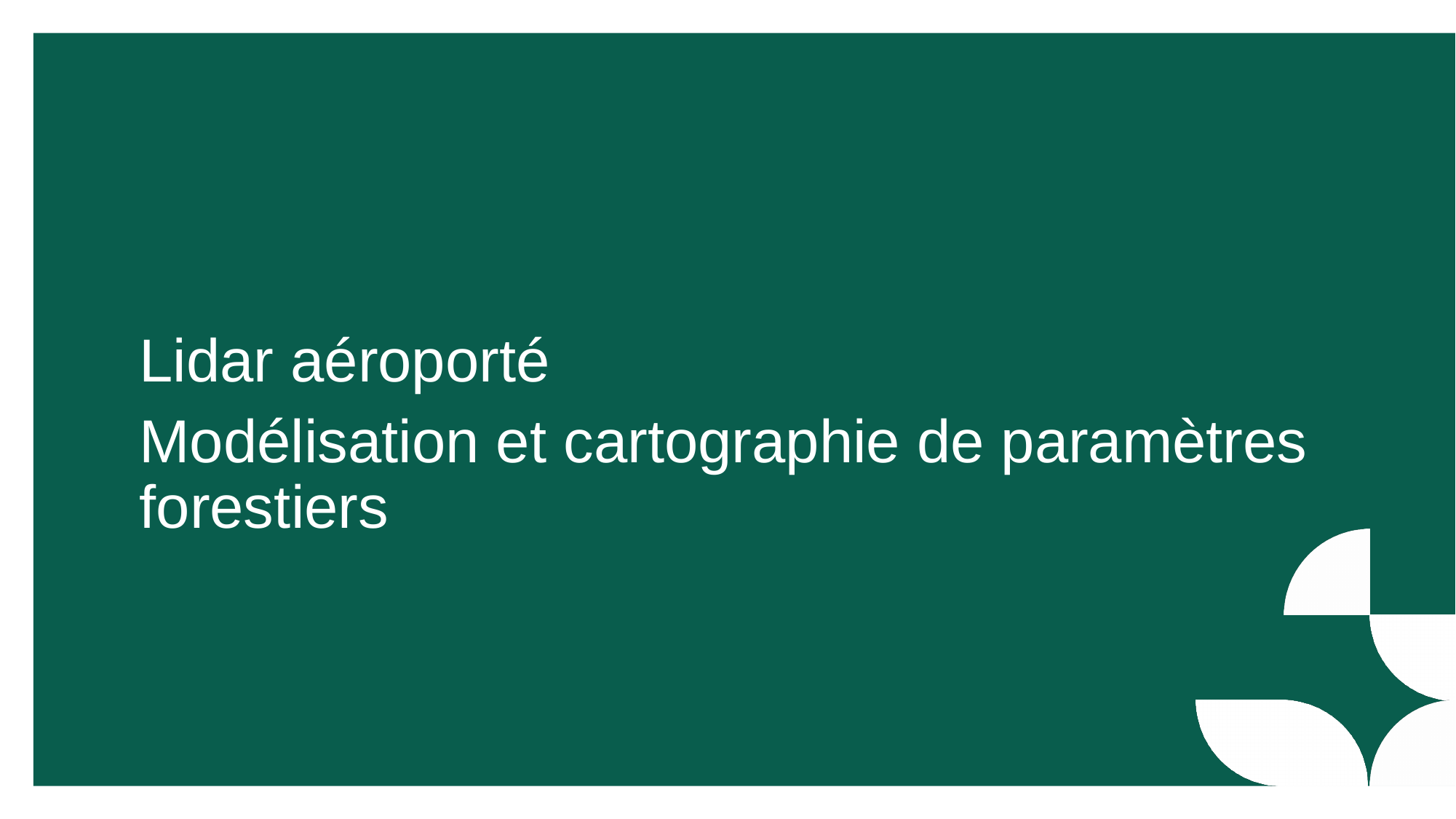

Lidar aéroporté
Modélisation et cartographie de paramètres forestiers